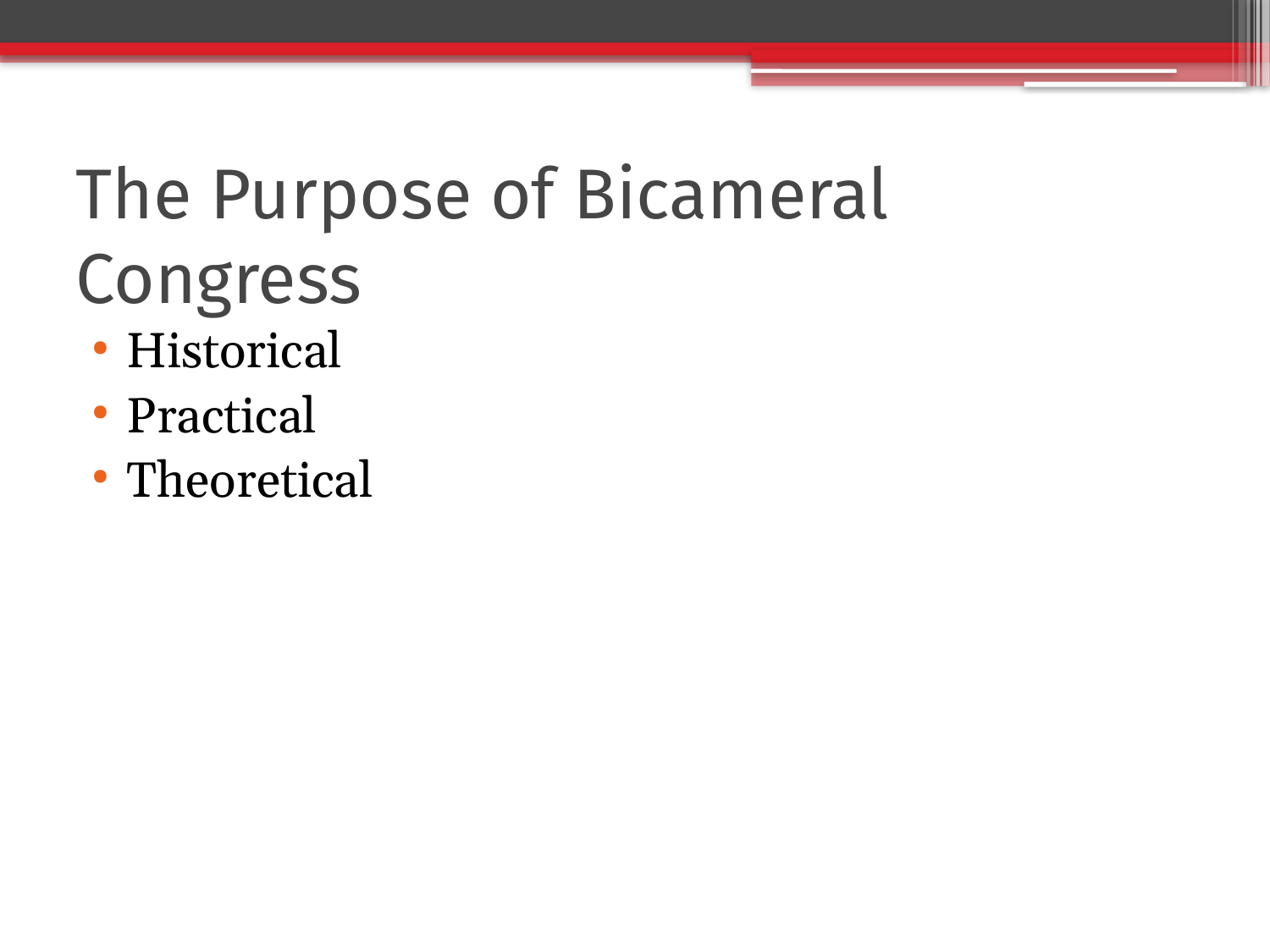

# The Purpose of Bicameral Congress
Historical
Practical
Theoretical